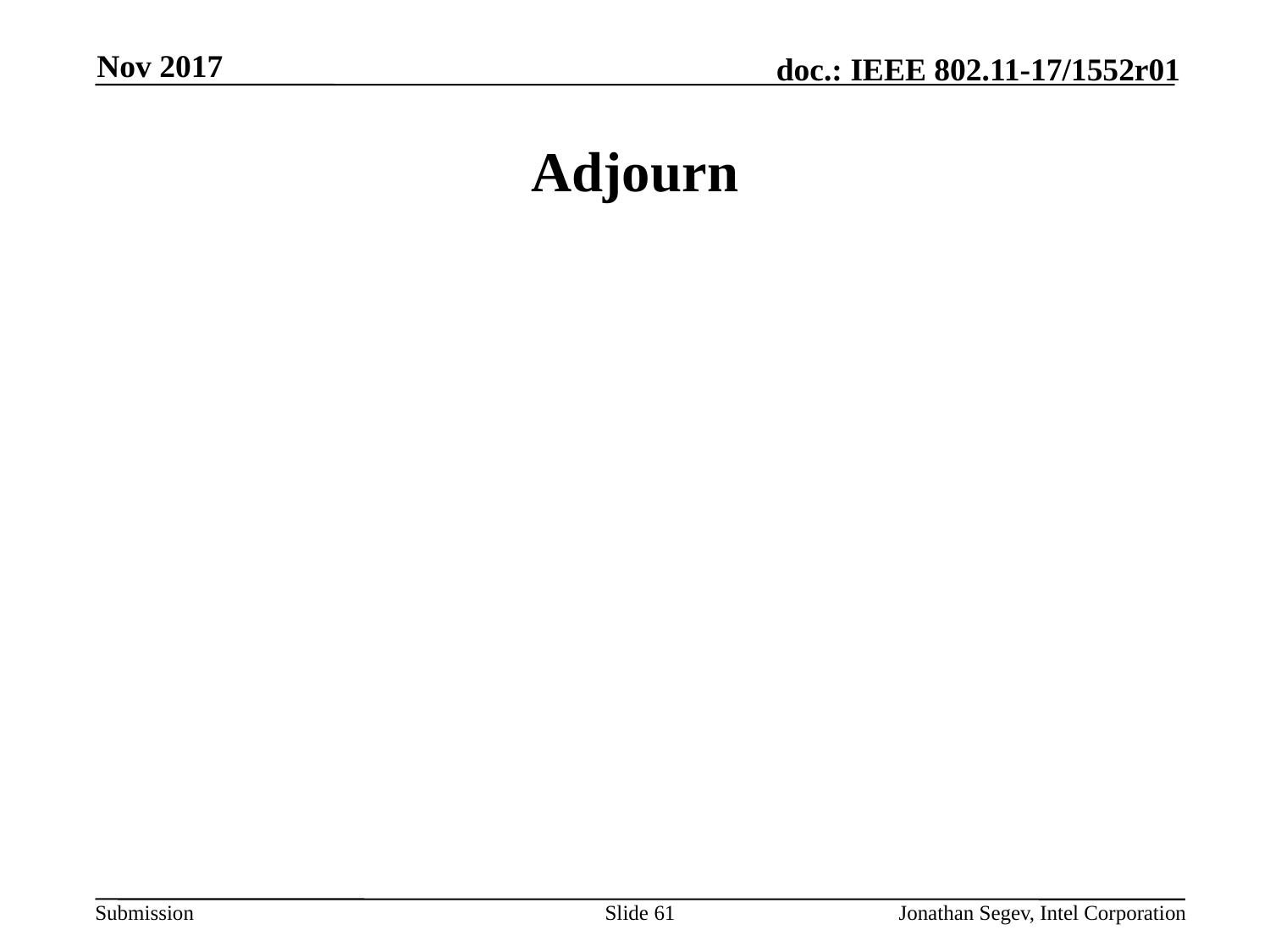

Nov 2017
# Adjourn

Slide 61
Jonathan Segev, Intel Corporation